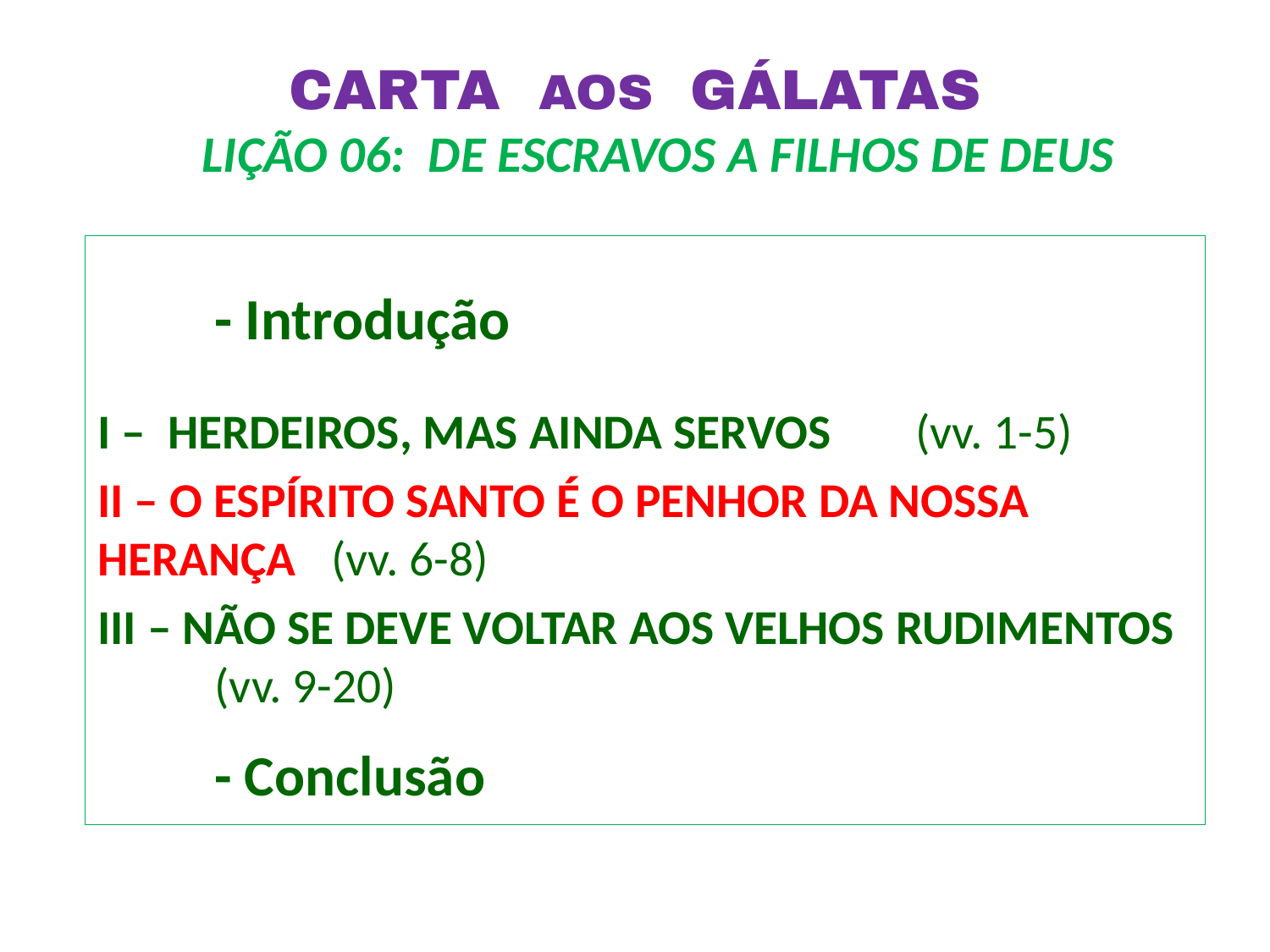

# CARTA  AOS  GÁLATAS LIÇÃO 06:  DE ESCRAVOS A FILHOS DE DEUS

	- Introdução

I –  HERDEIROS, MAS AINDA SERVOS								(vv. 1-5)
II – O ESPÍRITO SANTO É O PENHOR DA NOSSA 	HERANÇA			(vv. 6-8)
III – NÃO SE DEVE VOLTAR AOS VELHOS RUDIMENTOS					(vv. 9-20)
	- Conclusão